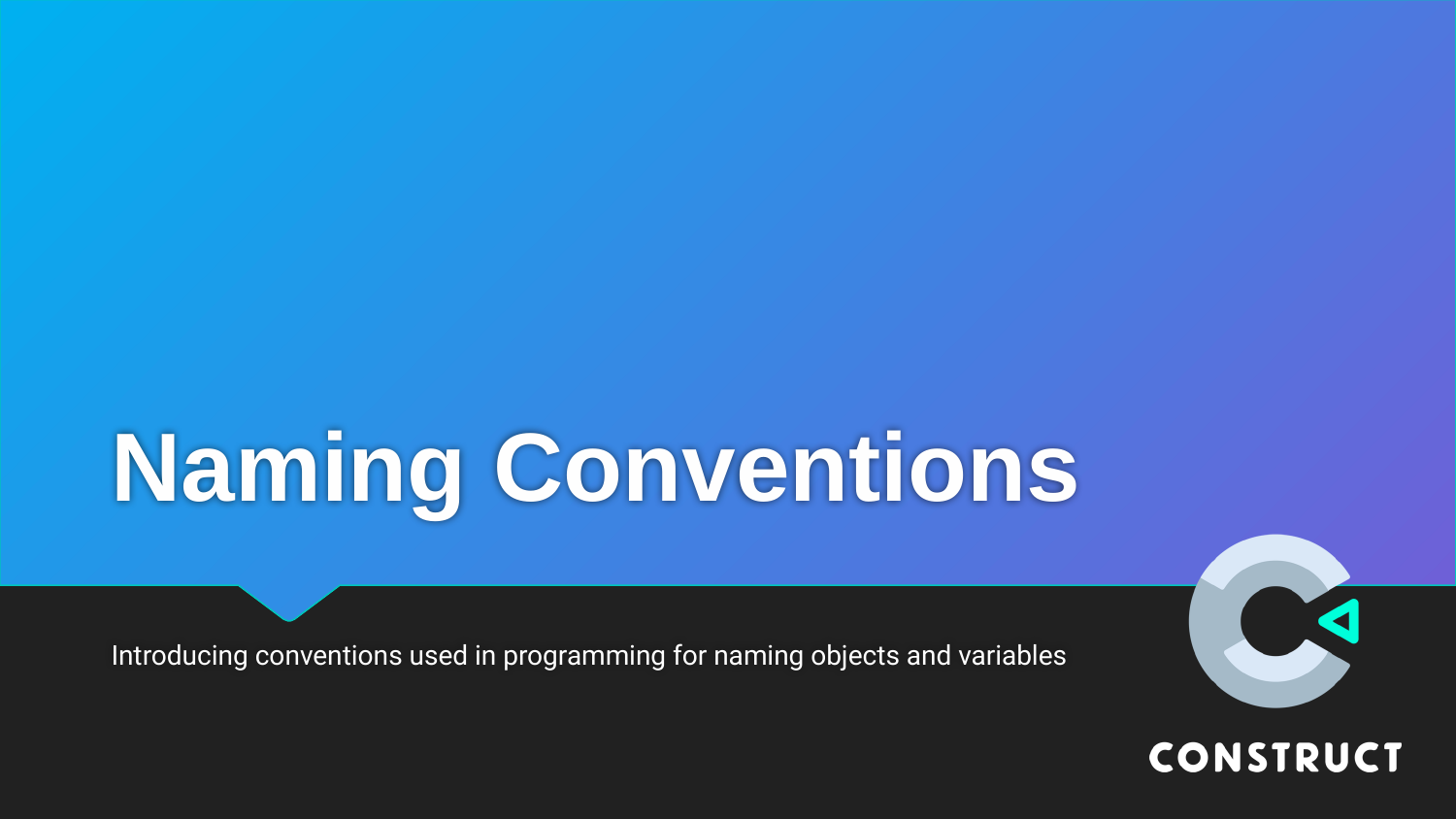

# Naming Conventions
Introducing conventions used in programming for naming objects and variables